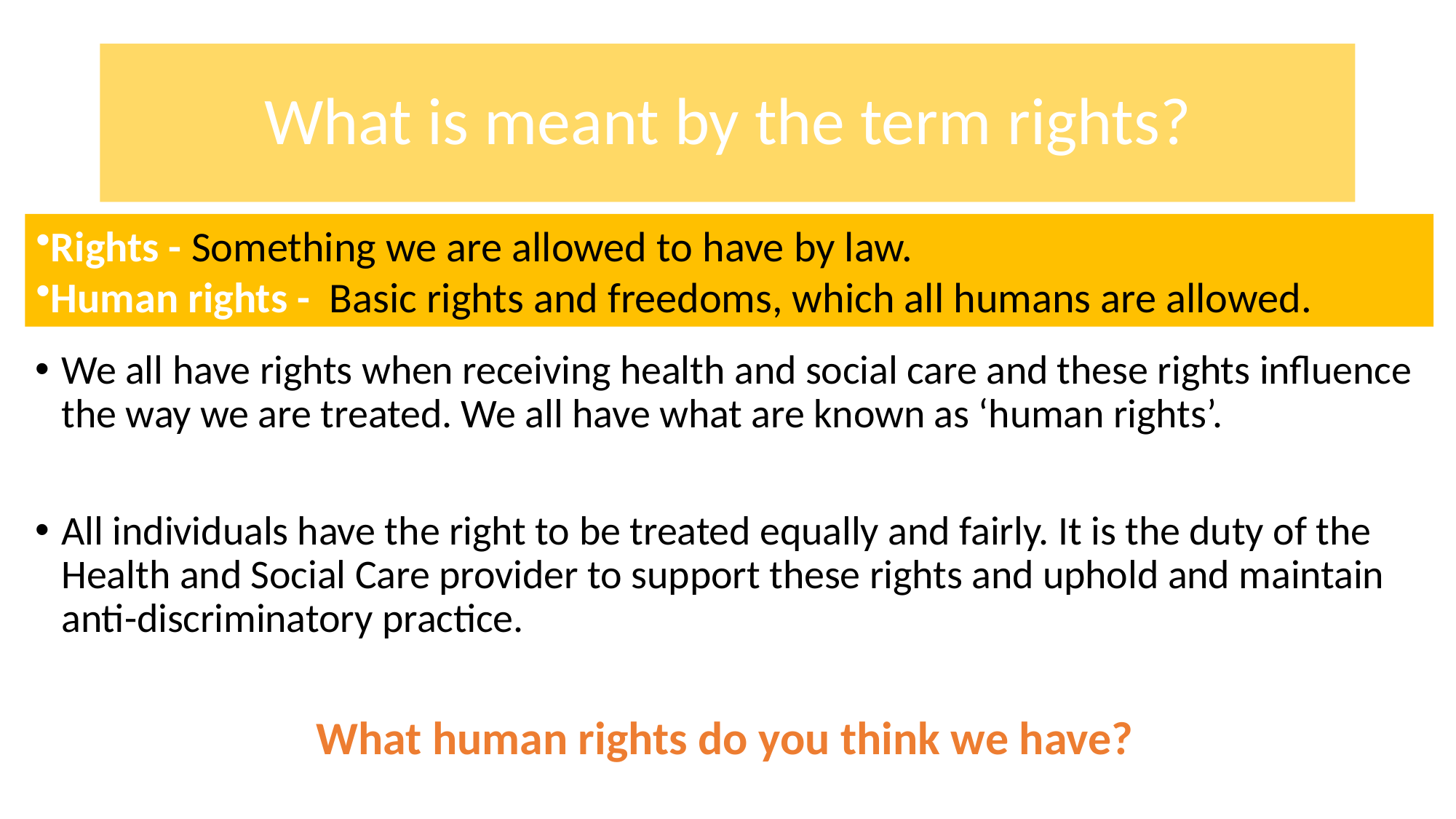

# What is meant by the term rights?
Rights - Something we are allowed to have by law. ​
Human rights -  Basic rights and freedoms, which all humans are allowed.
We all have rights when receiving health and social care and these rights influence the way we are treated. We all have what are known as ‘human rights’.

All individuals have the right to be treated equally and fairly. It is the duty of the Health and Social Care provider to support these rights and uphold and maintain anti-discriminatory practice.

What human rights do you think we have?